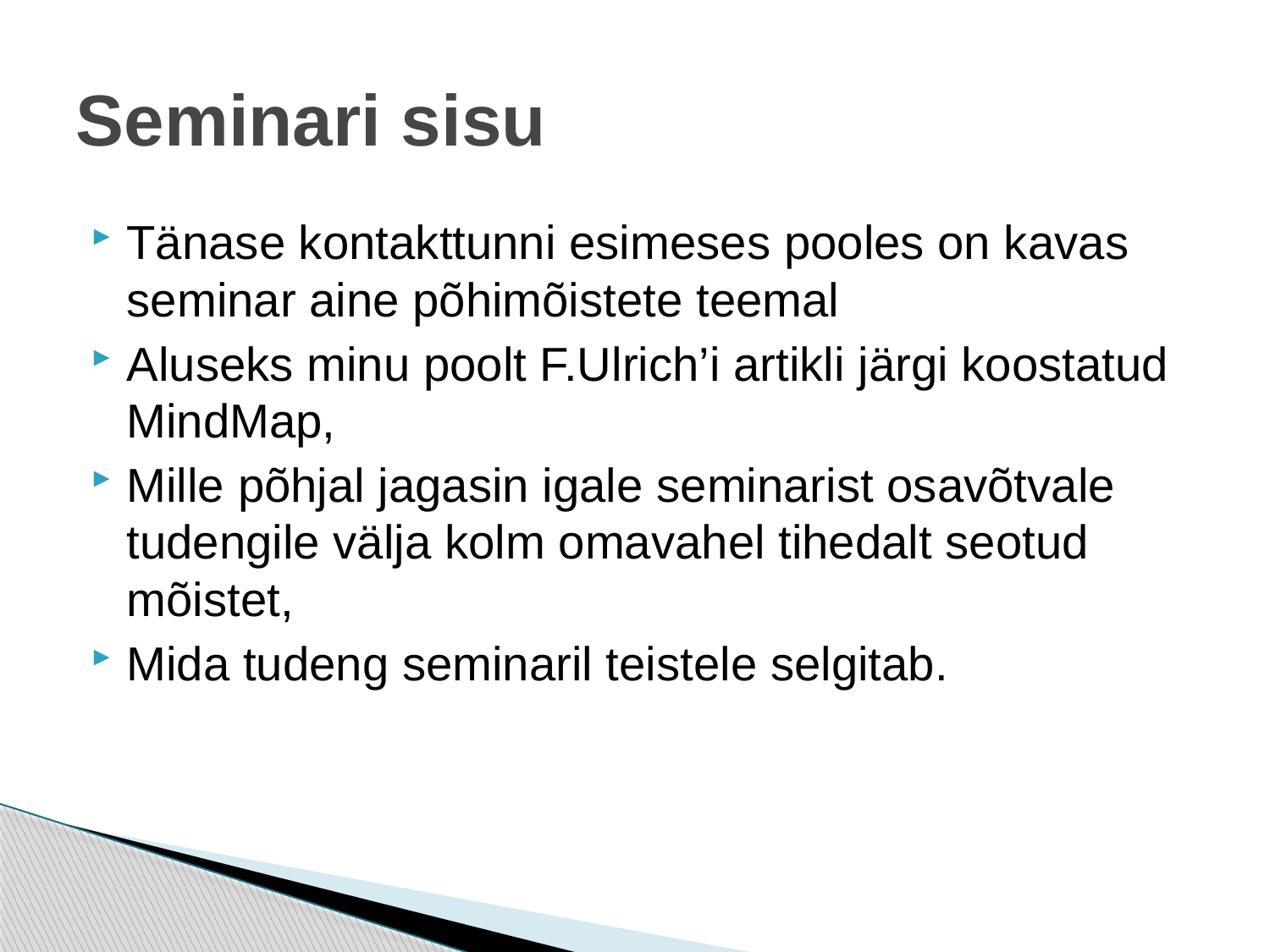

# Seminari sisu
Tänase kontakttunni esimeses pooles on kavas seminar aine põhimõistete teemal
Aluseks minu poolt F.Ulrich’i artikli järgi koostatud MindMap,
Mille põhjal jagasin igale seminarist osavõtvale tudengile välja kolm omavahel tihedalt seotud mõistet,
Mida tudeng seminaril teistele selgitab.